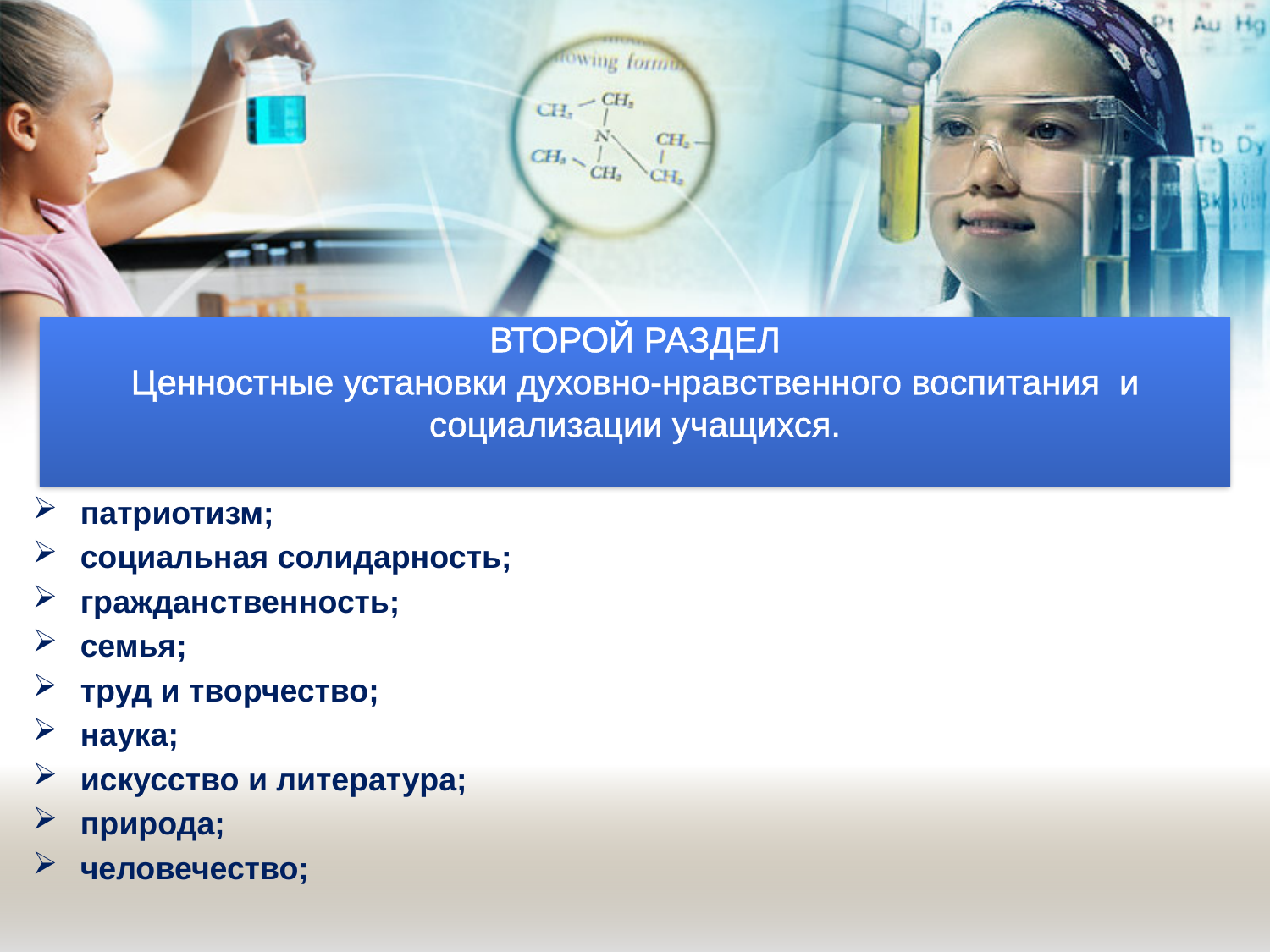

# ВТОРОЙ РАЗДЕЛ Ценностные установки духовно-нравственного воспитания  и социализации учащихся.
патриотизм;
социальная солидарность;
гражданственность;
семья;
труд и творчество;
наука;
искусство и литература;
природа;
человечество;